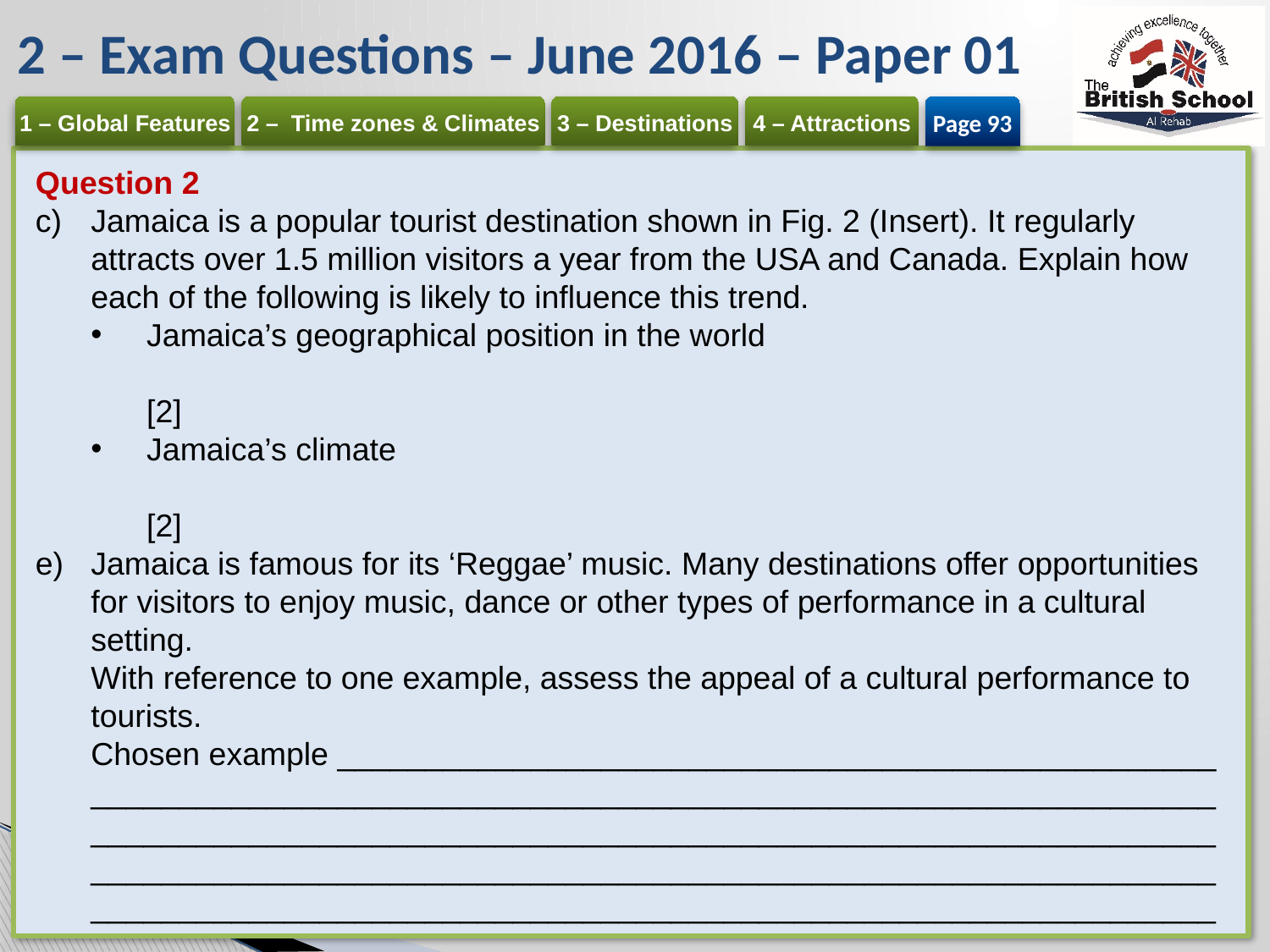

# 2 – Exam Questions – June 2016 – Paper 01
Page 93
Question 2
Jamaica is a popular tourist destination shown in Fig. 2 (Insert). It regularly attracts over 1.5 million visitors a year from the USA and Canada. Explain how each of the following is likely to influence this trend.
Jamaica’s geographical position in the world	[2]
Jamaica’s climate	[2]
Jamaica is famous for its ‘Reggae’ music. Many destinations offer opportunities for visitors to enjoy music, dance or other types of performance in a cultural setting.
With reference to one example, assess the appeal of a cultural performance to tourists.
Chosen example __________________________________________________
____________________________________________________________________________________________________________________________________________________________________________________________________________________________________________________________________________________________________________________________________________________________________________________________________________________________________________________________________________________________________________________________	[6]